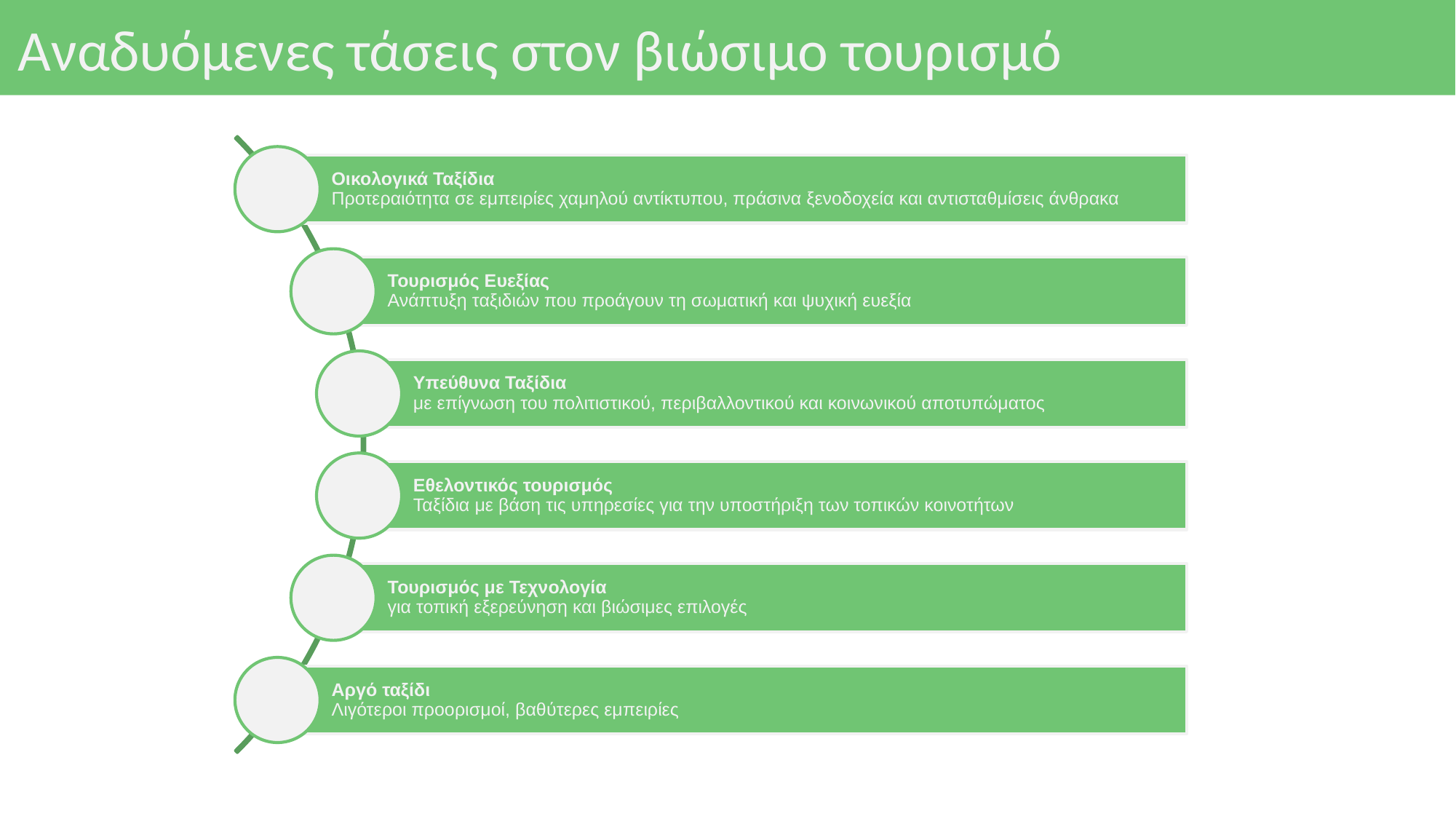

# Αναδυόμενες τάσεις στον βιώσιμο τουρισμό
Οικολογικά Ταξίδια
Προτεραιότητα σε εμπειρίες χαμηλού αντίκτυπου, πράσινα ξενοδοχεία και αντισταθμίσεις άνθρακα
Τουρισμός Ευεξίας
Ανάπτυξη ταξιδιών που προάγουν τη σωματική και ψυχική ευεξία
Υπεύθυνα Ταξίδια
με επίγνωση του πολιτιστικού, περιβαλλοντικού και κοινωνικού αποτυπώματος
Εθελοντικός τουρισμός
Ταξίδια με βάση τις υπηρεσίες για την υποστήριξη των τοπικών κοινοτήτων
Τουρισμός με Τεχνολογία
για τοπική εξερεύνηση και βιώσιμες επιλογές
Αργό ταξίδι
Λιγότεροι προορισμοί, βαθύτερες εμπειρίες